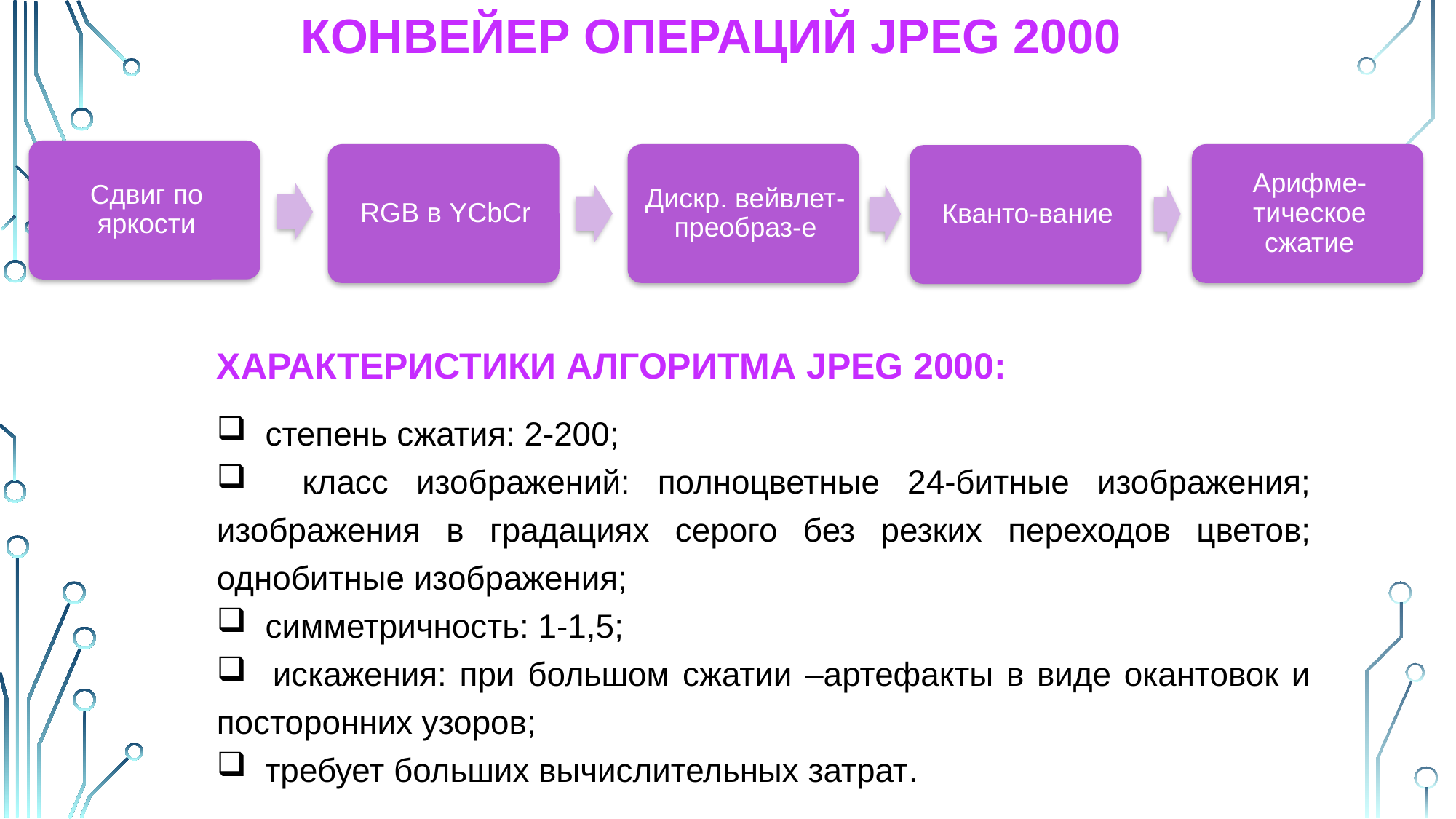

Конвейер операций JPEG 2000
Сдвиг по яркости

RGB в YCbCr

Дискр. вейвлет-преобраз-е

Кванто-вание

Арифме-тическое сжатие
Характеристики алгоритма JPEG 2000:

  степень сжатия: 2-200;
  класс изображений: полноцветные 24-битные изображения; изображения в градациях серого без резких переходов цветов; однобитные изображения;
  симметричность: 1-1,5;
  искажения: при большом сжатии –артефакты в виде окантовок и посторонних узоров;
  требует больших вычислительных затрат.